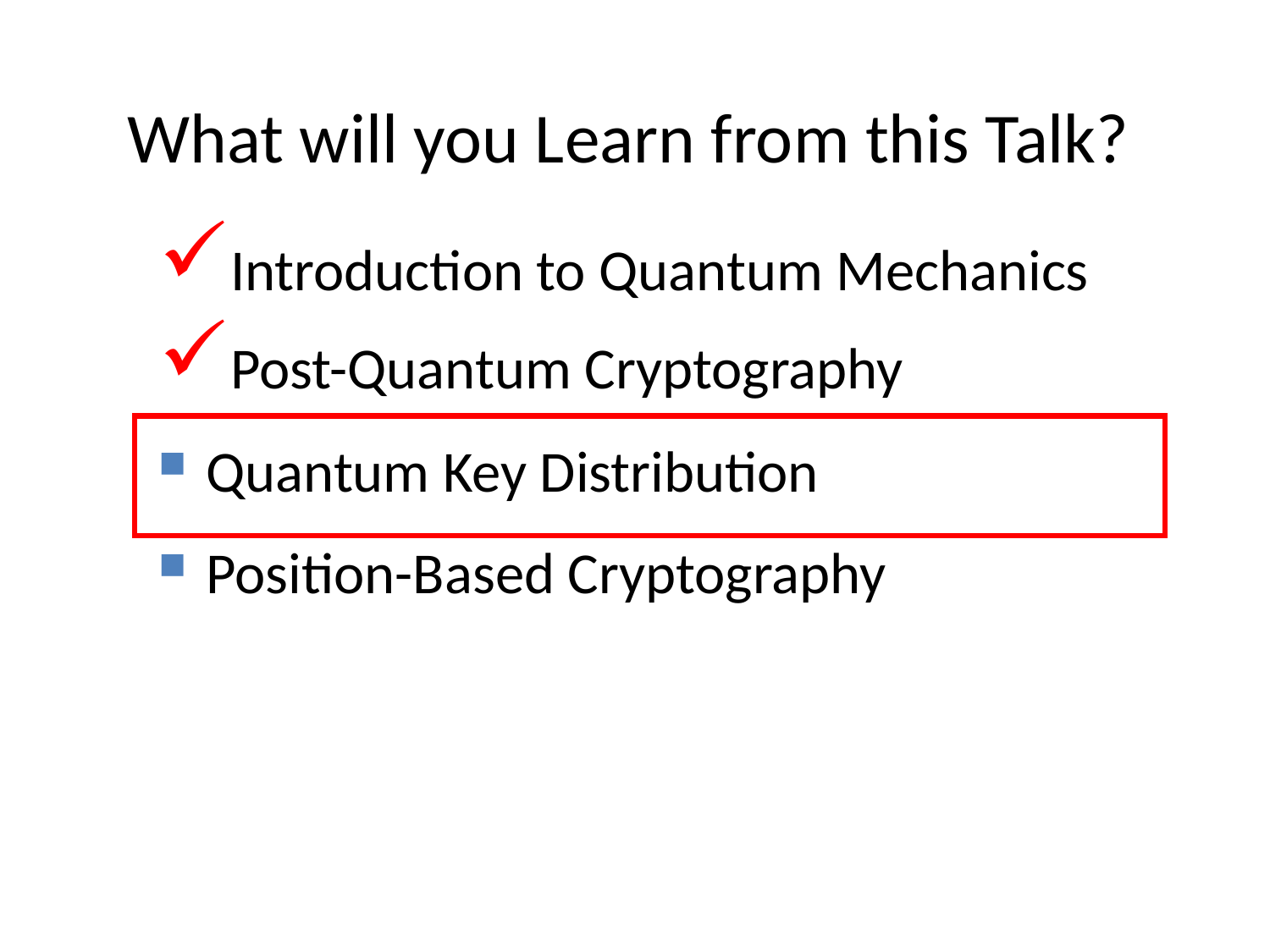

# What will you Learn from this Talk?
Introduction to Quantum Mechanics
Post-Quantum Cryptography
Quantum Key Distribution
Position-Based Cryptography